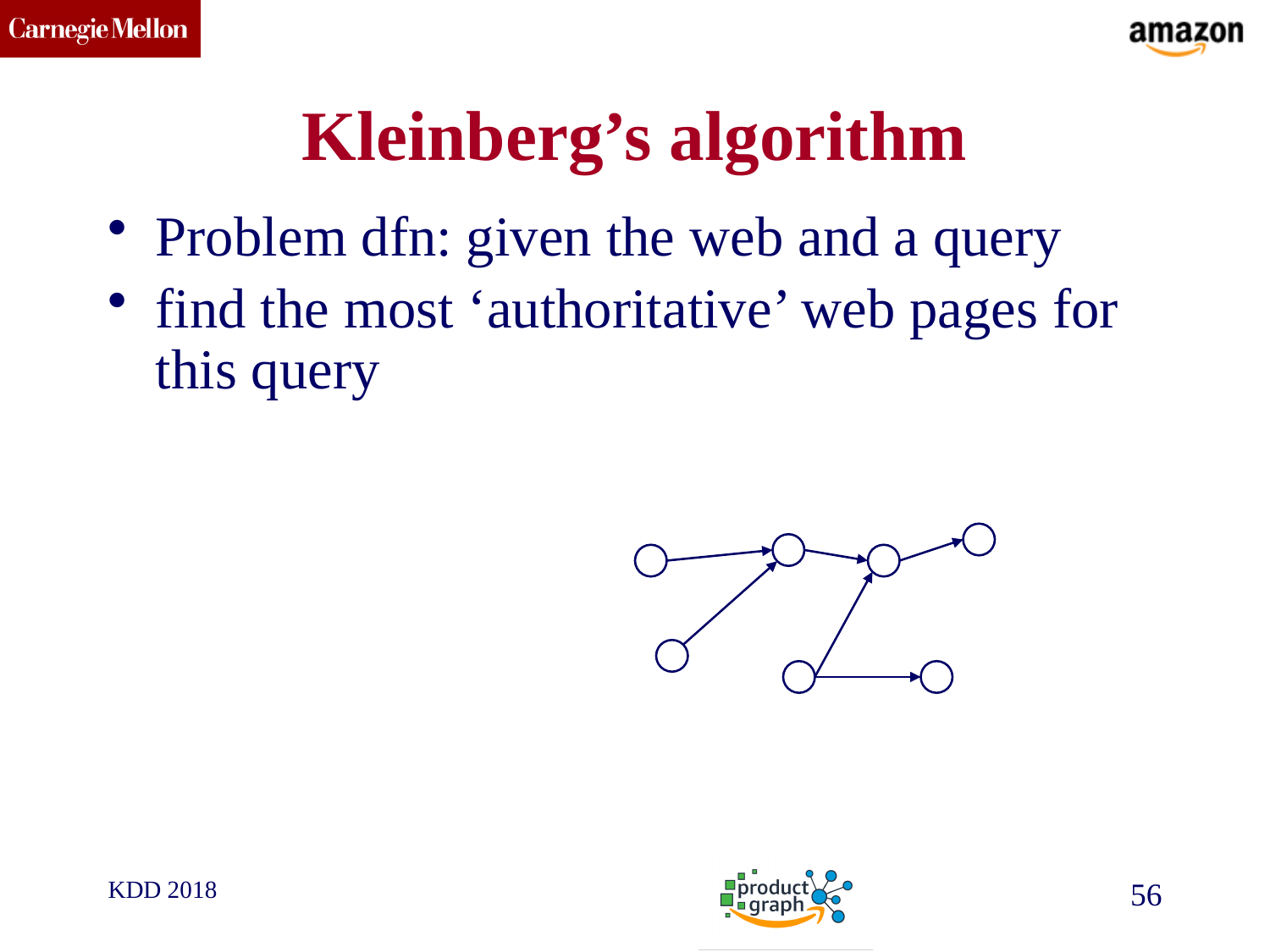

# Kleinberg’s algorithm
Problem dfn: given the web and a query
find the most ‘authoritative’ web pages for this query

KDD 2018
56